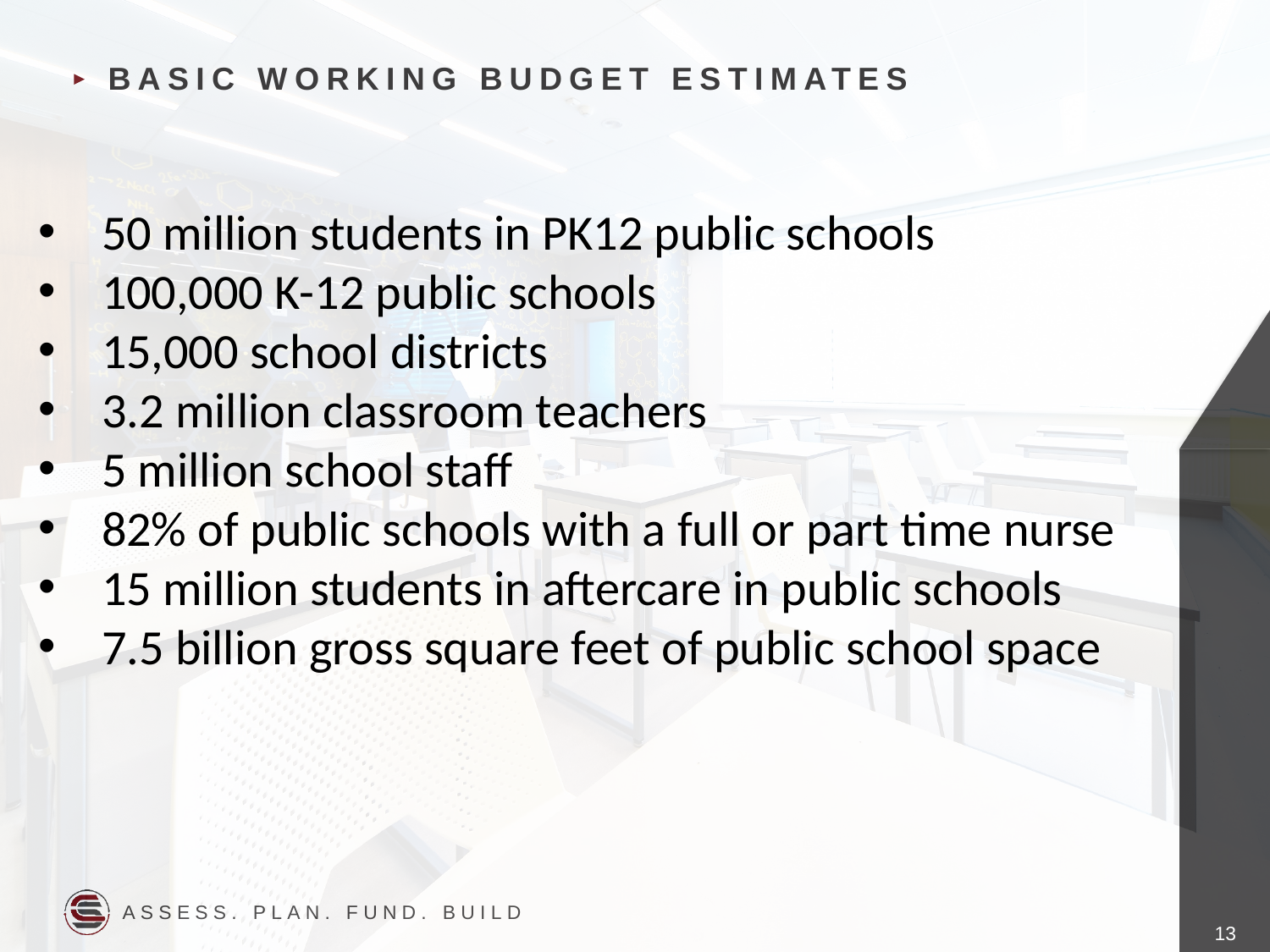

BAsic working budget estimates
50 million students in PK12 public schools
100,000 K-12 public schools
15,000 school districts
3.2 million classroom teachers
5 million school staff
82% of public schools with a full or part time nurse
15 million students in aftercare in public schools
7.5 billion gross square feet of public school space